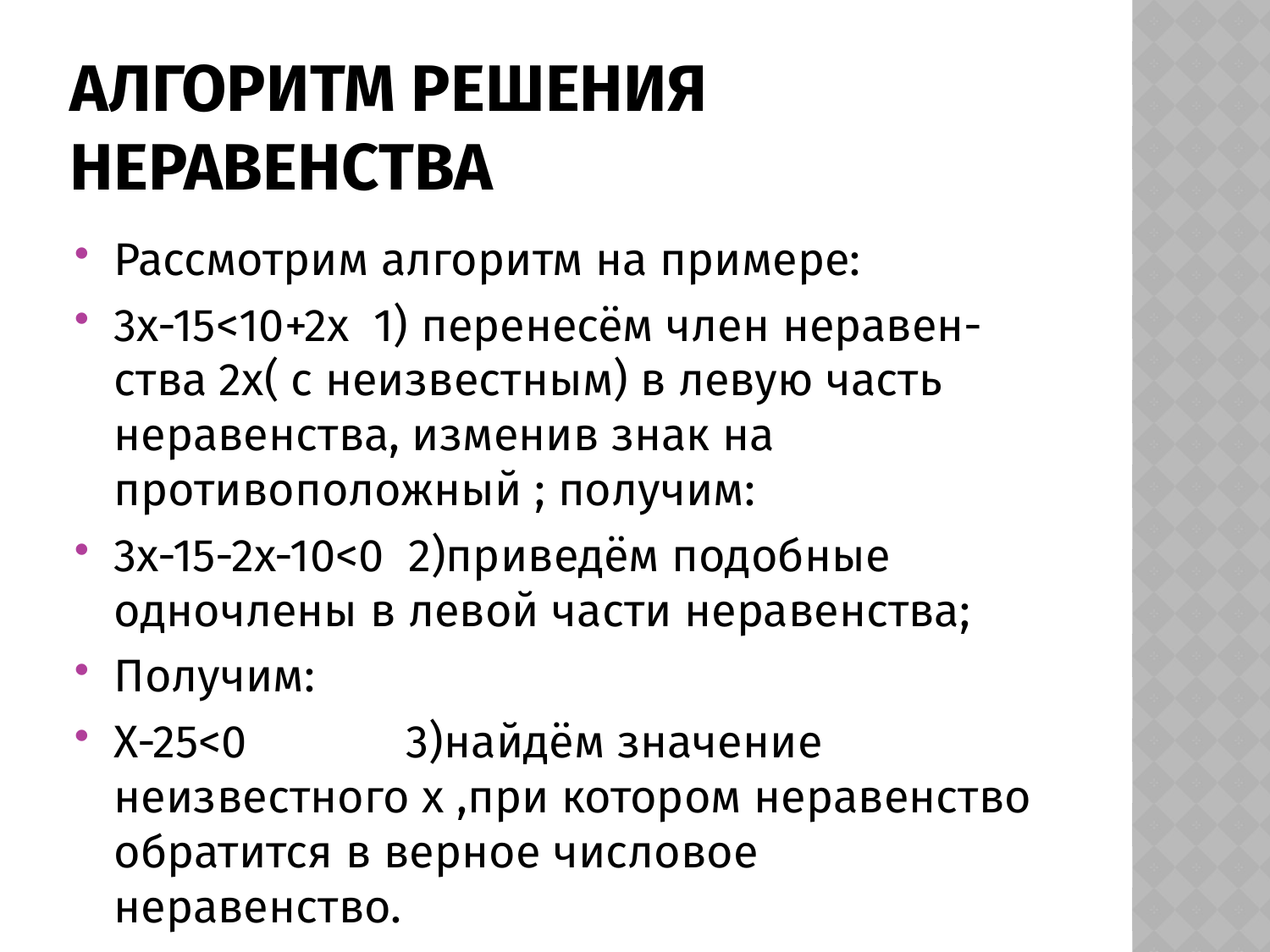

# Алгоритм решения неравенства
Рассмотрим алгоритм на примере:
3х-15<10+2х  1) перенесём член неравен-ства 2х( с неизвестным) в левую часть неравенства, изменив знак на противоположный ; получим:
3х-15-2х-10<0  2)приведём подобные одночлены в левой части неравенства;
Получим:
Х-25<0             3)найдём значение неизвестного х ,при котором неравенство обратится в верное числовое неравенство.